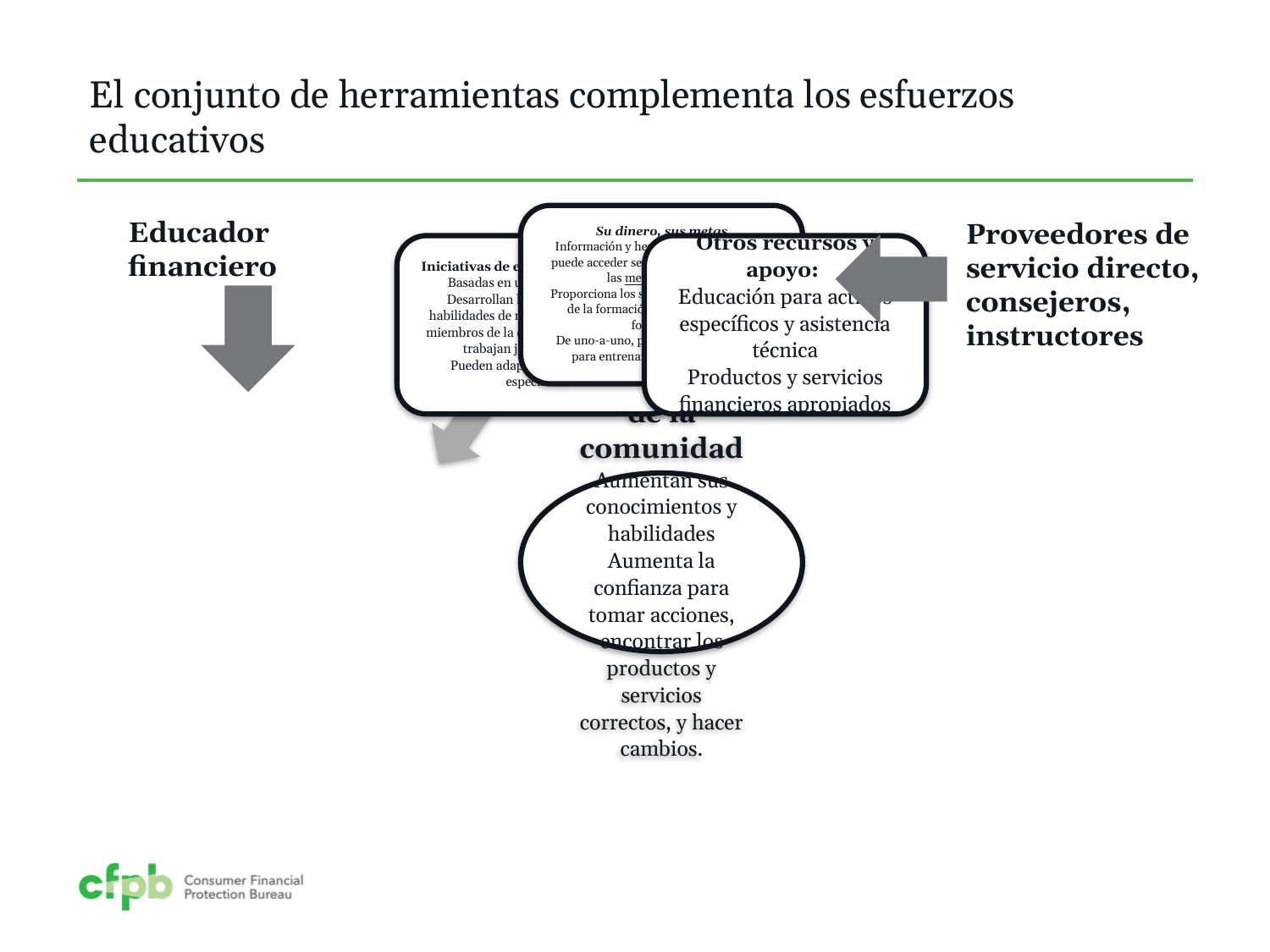

# El conjunto de herramientas complementa los esfuerzos educativos
Miembros de la comunidad
Aumentan sus conocimientos y habilidades
Aumenta la confianza para tomar acciones, encontrar los productos y servicios correctos, y hacer cambios.
Basadas en un plan de estudios
Su dinero, sus metas
Otros recursos y apoyo:
Educación para activos específicos y asistencia técnica
Educador financiero
Proveedores de servicio directo, consejeros, instructores